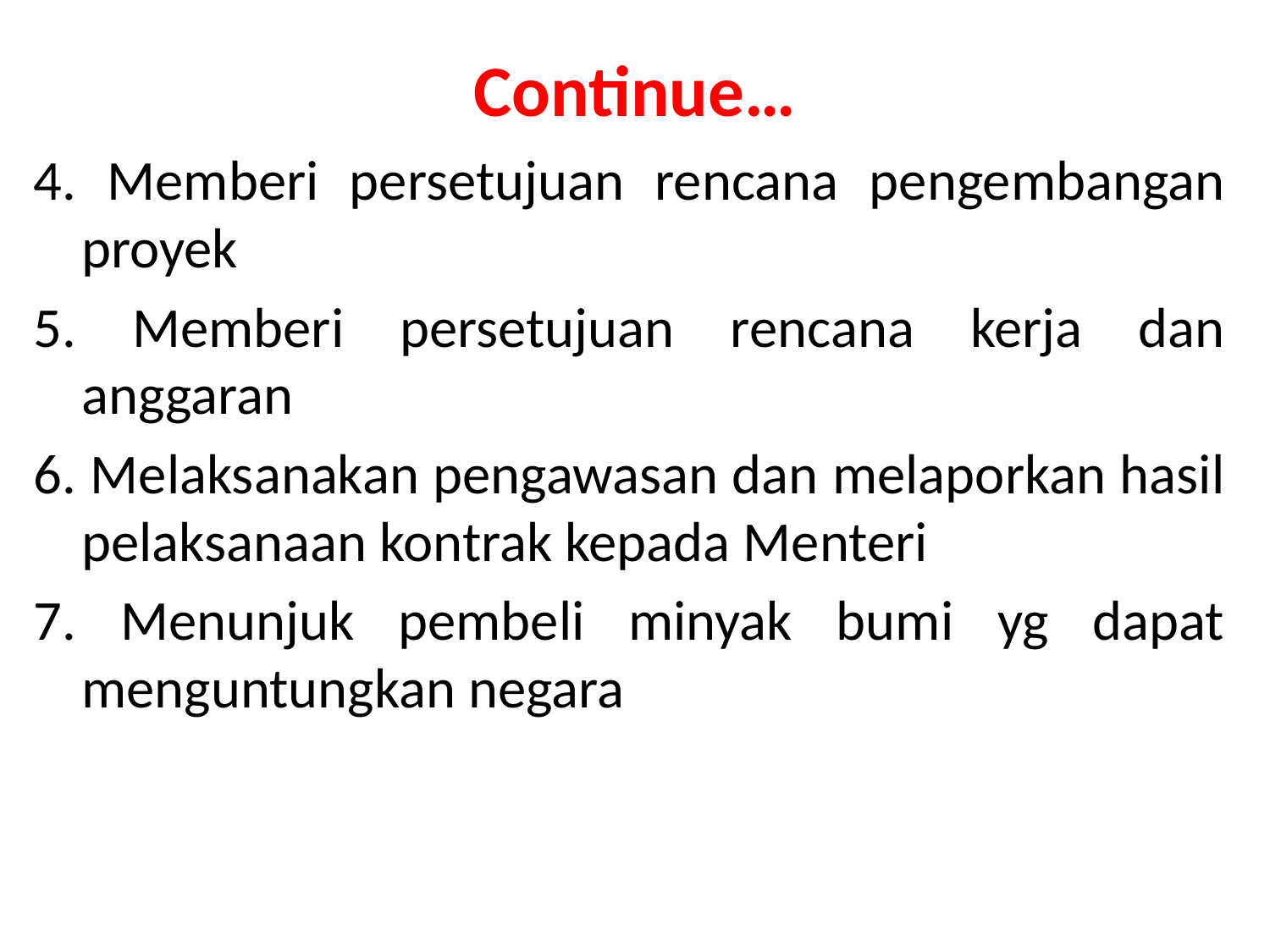

# Continue…
4. Memberi persetujuan rencana pengembangan proyek
5. Memberi persetujuan rencana kerja dan anggaran
6. Melaksanakan pengawasan dan melaporkan hasil pelaksanaan kontrak kepada Menteri
7. Menunjuk pembeli minyak bumi yg dapat menguntungkan negara